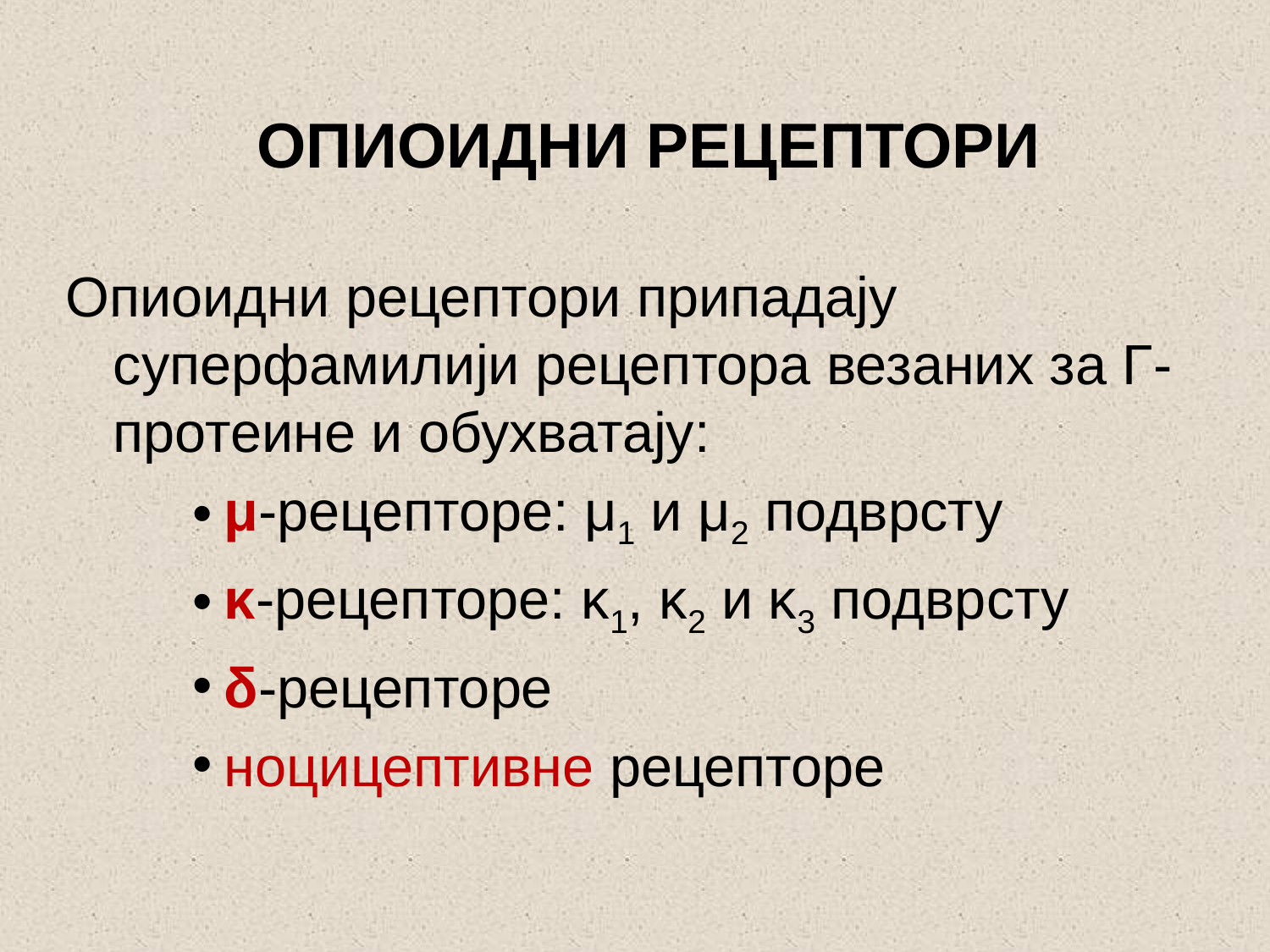

# ОПИОИДНИ РЕЦЕПТОРИ
Опиоидни рецептори припадају суперфамилији рецептора везаних за Г-протеине и обухватају:
μ-рецепторе: μ1 и μ2 подврсту
κ-рецепторе: κ1, κ2 и κ3 подврсту
δ-рецепторе
ноцицептивне рецепторе